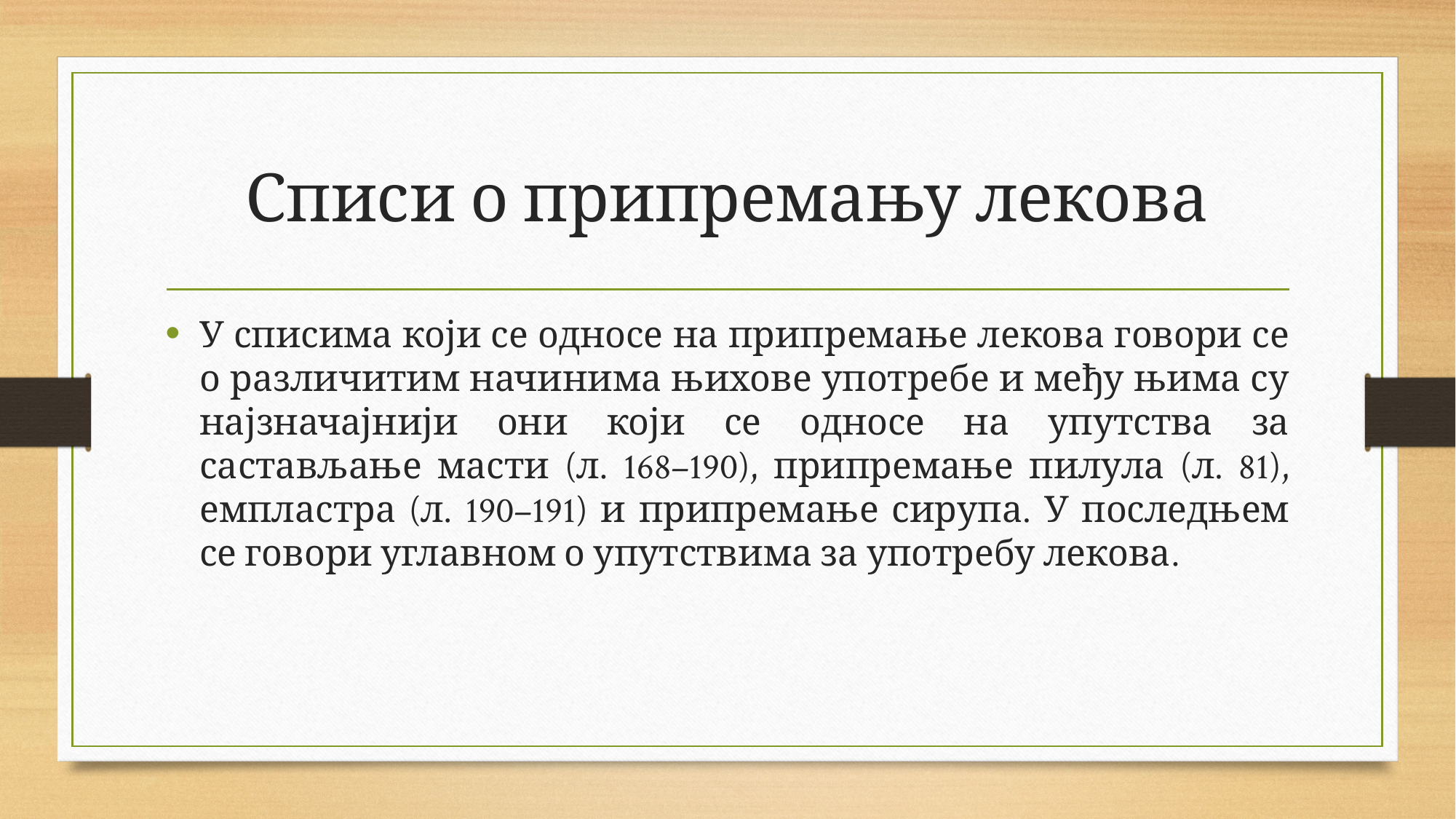

# Списи о припремању лекова
У списима који се односе на припремање лекова говори се о различитим начинима њихове употребе и међу њима су најзначајнији они који се односе на упутства за састављање масти (л. 168–190), припремање пилула (л. 81), емпластра (л. 190–191) и припремање сирупа. У последњем се говори углавном о упутствима за употребу лекова.